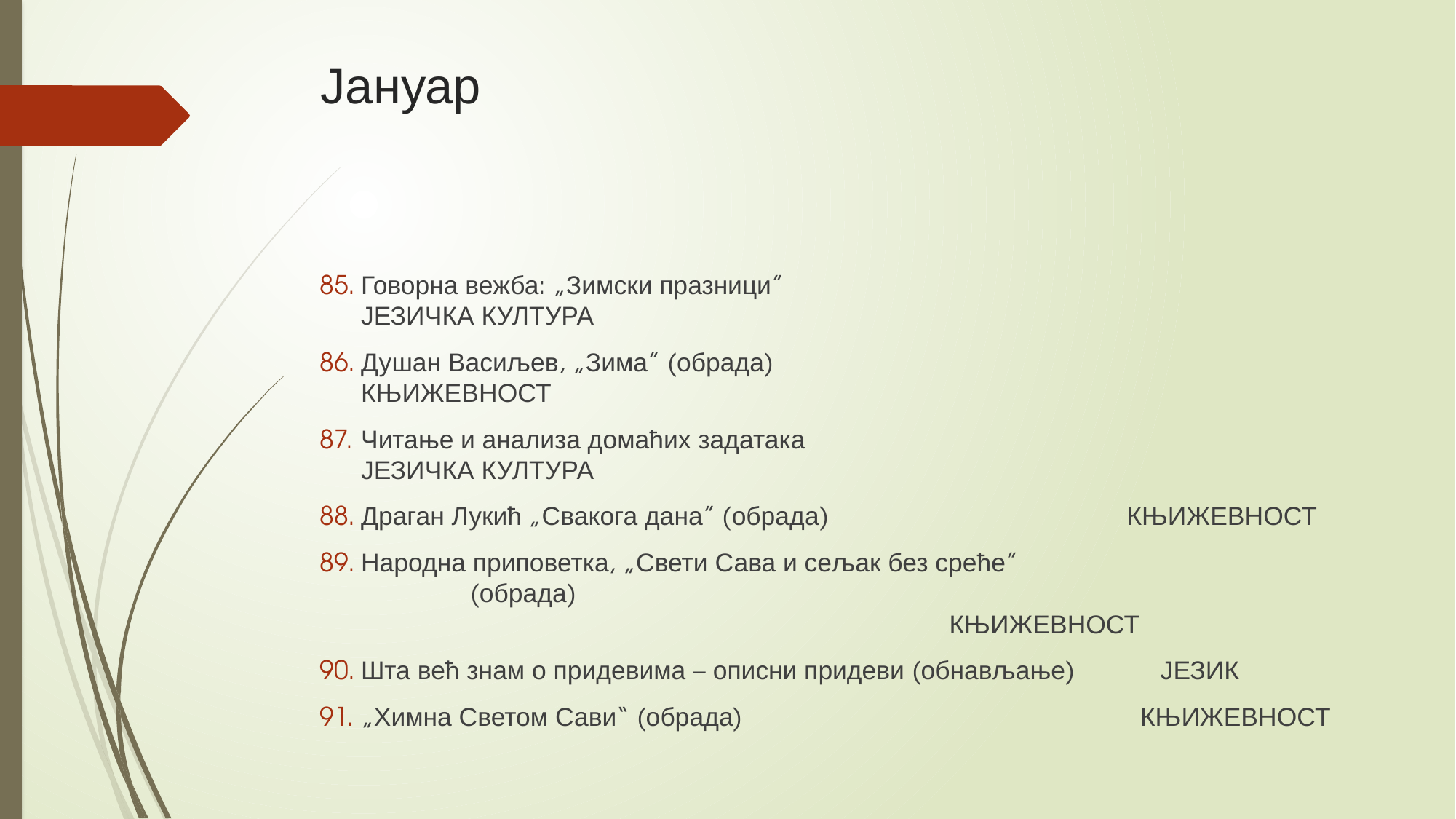

# Јануар

Говорна вежба: „Зимски празници” 						   ЈЕЗИЧКА КУЛТУРА
Душан Васиљев, „Зима” (обрада) 						       КЊИЖЕВНОСТ
Читање и анализа домаћих задатака 					          ЈЕЗИЧКА КУЛТУРА
Драган Лукић „Свакога дана” (обрада)                                          КЊИЖЕВНОСТ
Народна приповетка, „Свети Сава и сељак без среће” 				(обрада) 												      КЊИЖЕВНОСТ
Шта већ знам о придевима – описни придеви (обнављање) 	     ЈЕЗИК
„Химна Светом Сави“ (обрада)                                                        КЊИЖЕВНОСТ